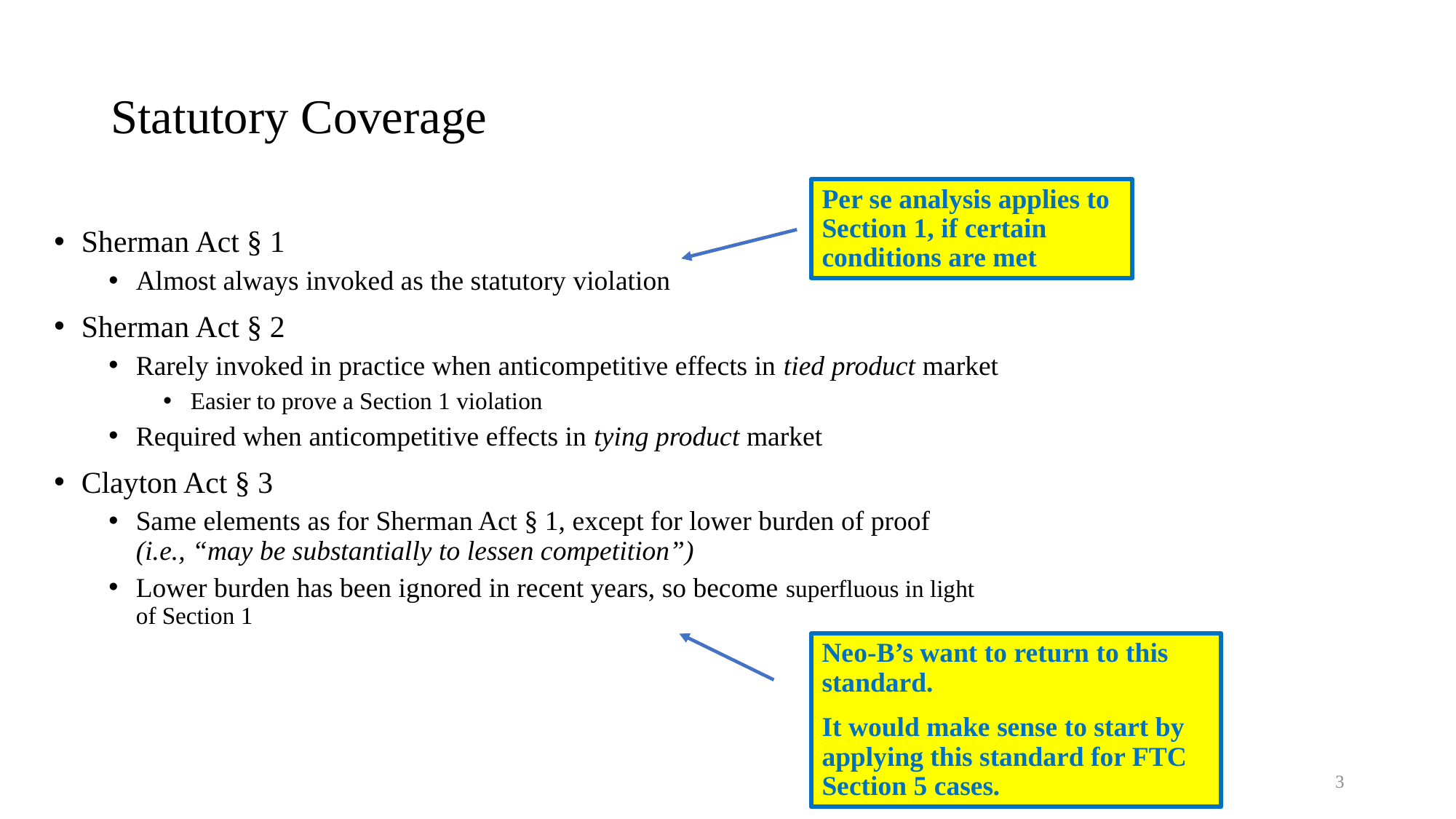

# Statutory Coverage
Per se analysis applies to Section 1, if certain conditions are met
Sherman Act § 1
Almost always invoked as the statutory violation
Sherman Act § 2
Rarely invoked in practice when anticompetitive effects in tied product market
Easier to prove a Section 1 violation
Required when anticompetitive effects in tying product market
Clayton Act § 3
Same elements as for Sherman Act § 1, except for lower burden of proof
(i.e., “may be substantially to lessen competition”)
Lower burden has been ignored in recent years, so become superfluous in light of Section 1
Neo-B’s want to return to this standard.
It would make sense to start by applying this standard for FTC Section 5 cases.
3